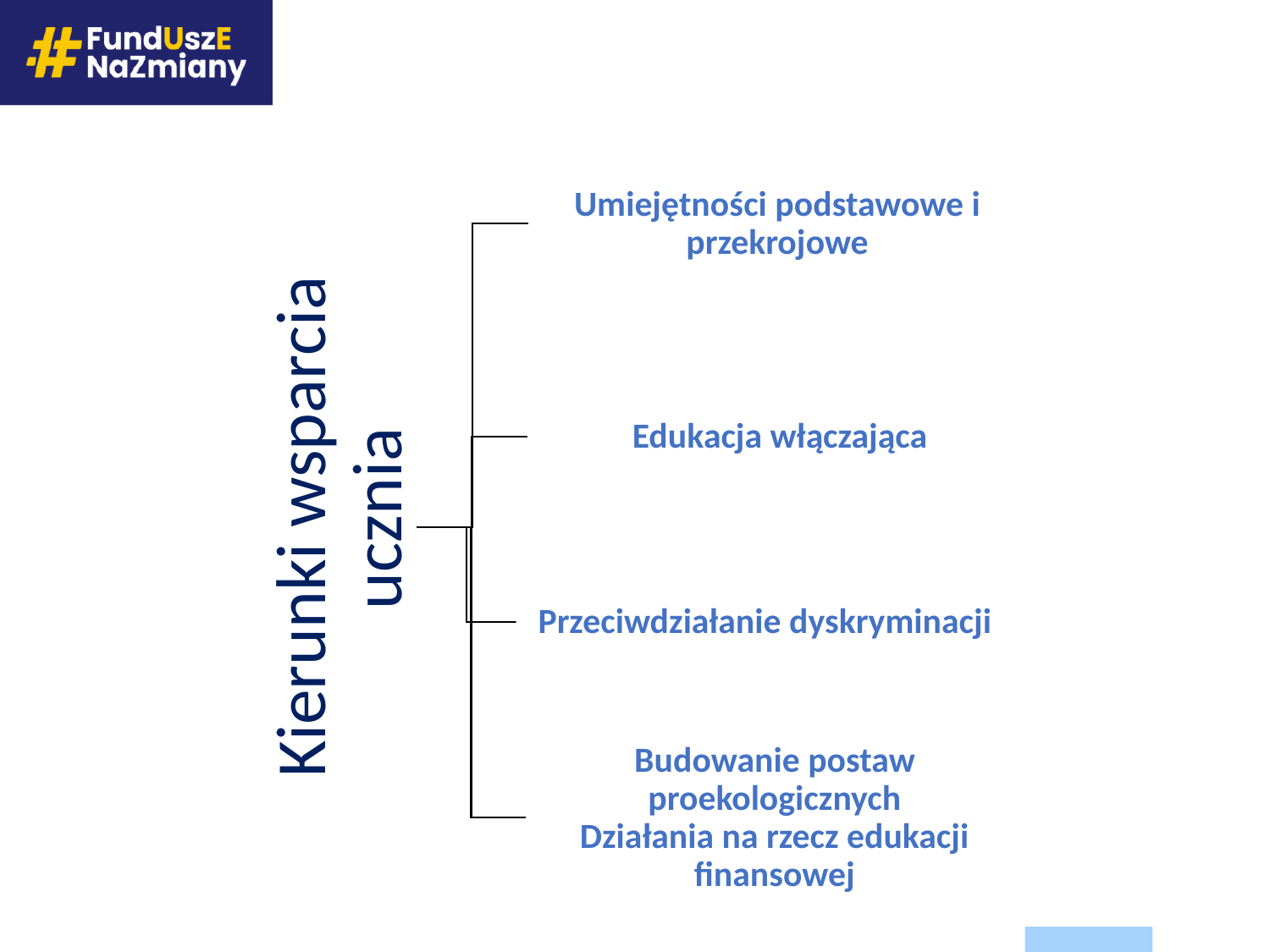

Kierunki wsparcia
 ucznia
 Edukacja włączająca
Budowanie postaw proekologicznych
Działania na rzecz edukacji finansowej
Przeciwdziałanie dyskryminacji
Umiejętności podstawowe i przekrojowe